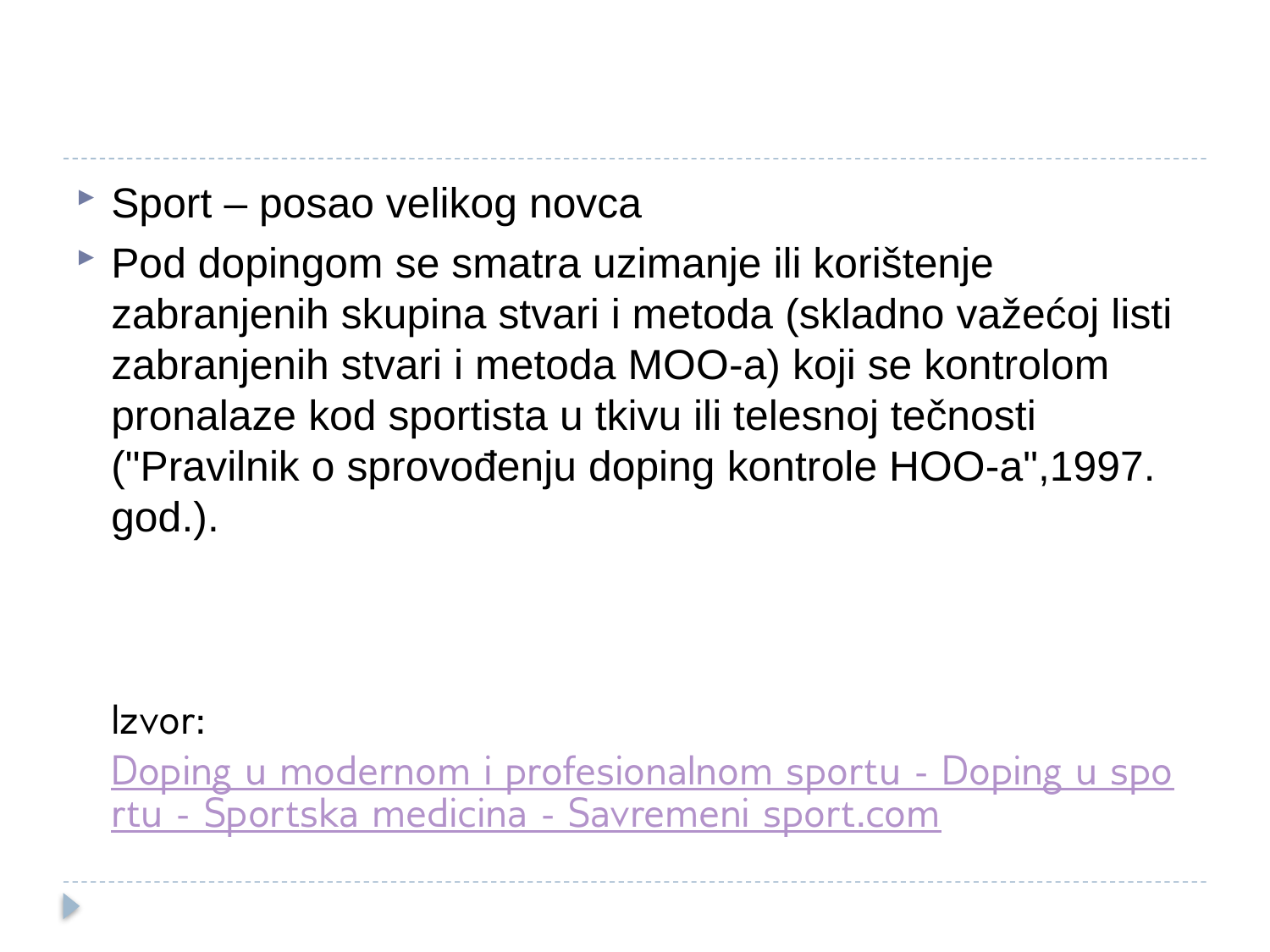

#
Sport – posao velikog novca
Pod dopingom se smatra uzimanje ili korištenje zabranjenih skupina stvari i metoda (skladno važećoj listi zabranjenih stvari i metoda MOO-a) koji se kontrolom pronalaze kod sportista u tkivu ili telesnoj tečnosti ("Pravilnik o sprovođenju doping kontrole HOO-a",1997. god.).
Izvor: Doping u modernom i profesionalnom sportu - Doping u sportu - Sportska medicina - Savremeni sport.com